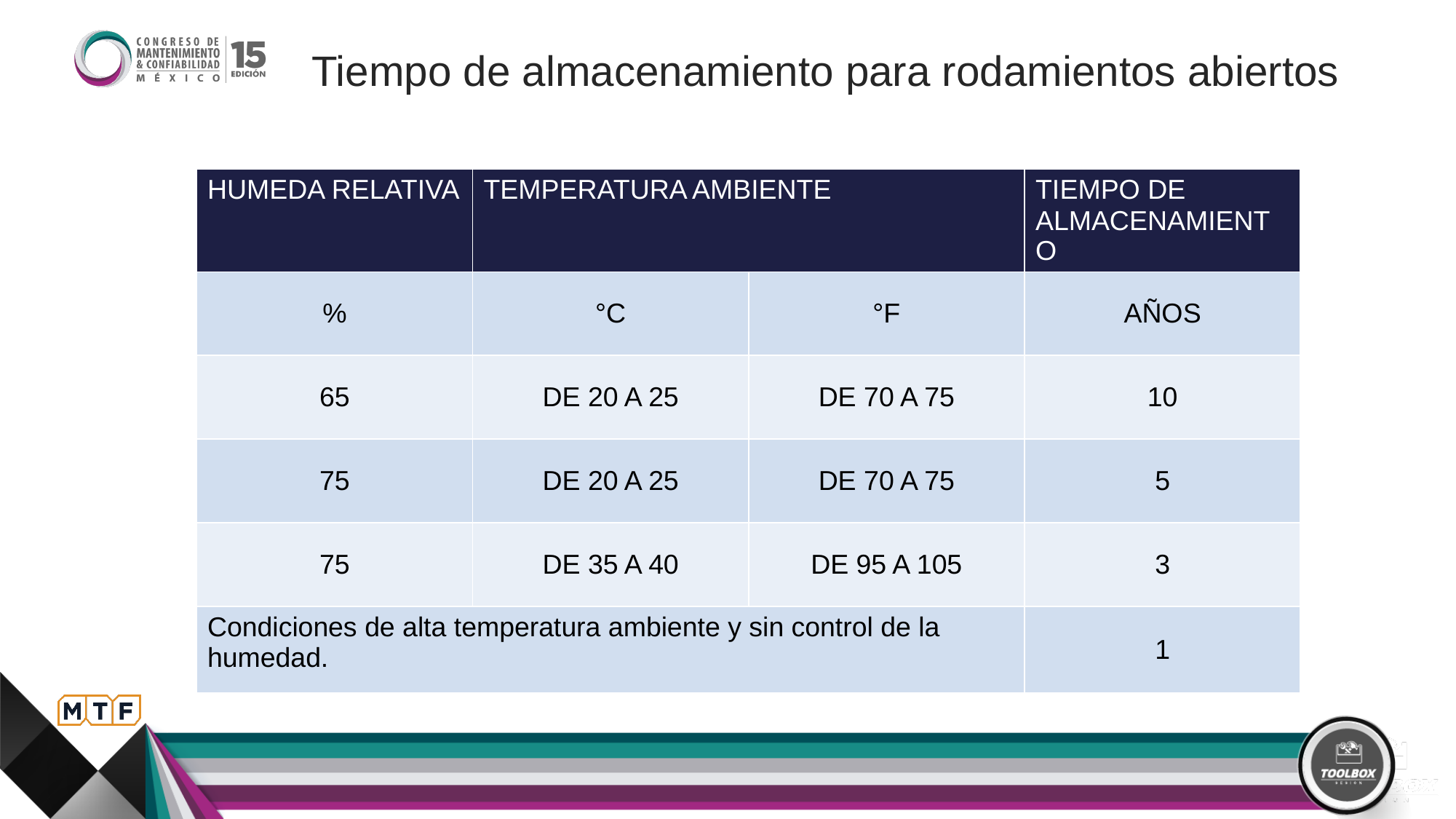

# Tiempo de almacenamiento para rodamientos abiertos
| HUMEDA RELATIVA | TEMPERATURA AMBIENTE |  | TIEMPO DE ALMACENAMIENTO |
| --- | --- | --- | --- |
| % | °C | °F | AÑOS |
| 65 | DE 20 A 25 | DE 70 A 75 | 10 |
| 75 | DE 20 A 25 | DE 70 A 75 | 5 |
| 75 | DE 35 A 40 | DE 95 A 105 | 3 |
| Condiciones de alta temperatura ambiente y sin control de la humedad. |  |  | 1 |